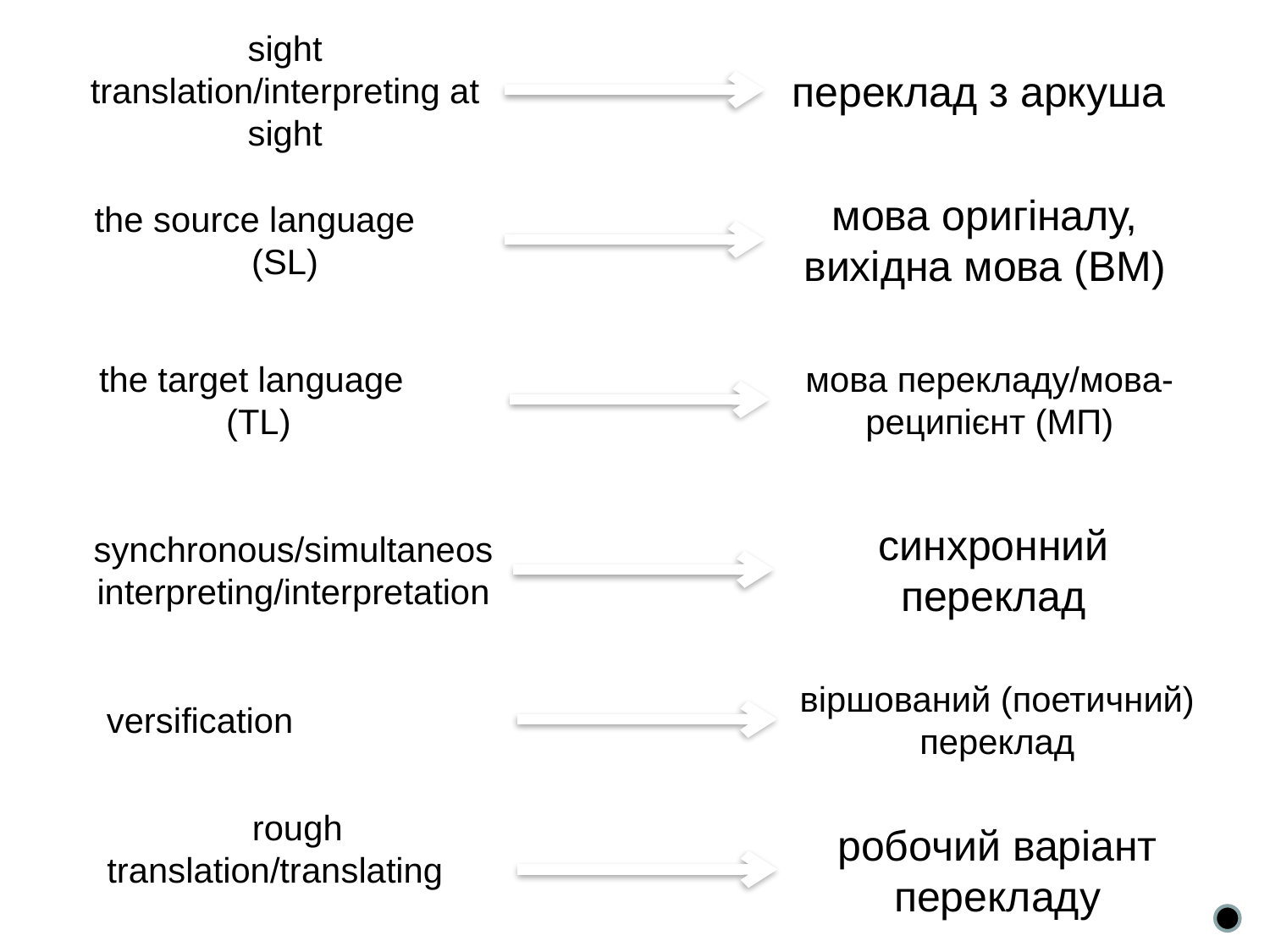

sight translation/interpreting at sight
переклад з аркуша
the source language	(SL)
мова оригіналу, вихідна мова (ВМ)
the target language	(TL)
мова перекладу/мова-реципієнт (МП)

synchronous/simultaneos interpreting/interpretation
синхронний переклад
versification
віршований (поетичний) переклад
rough translation/translating
робочий варіант перекладу